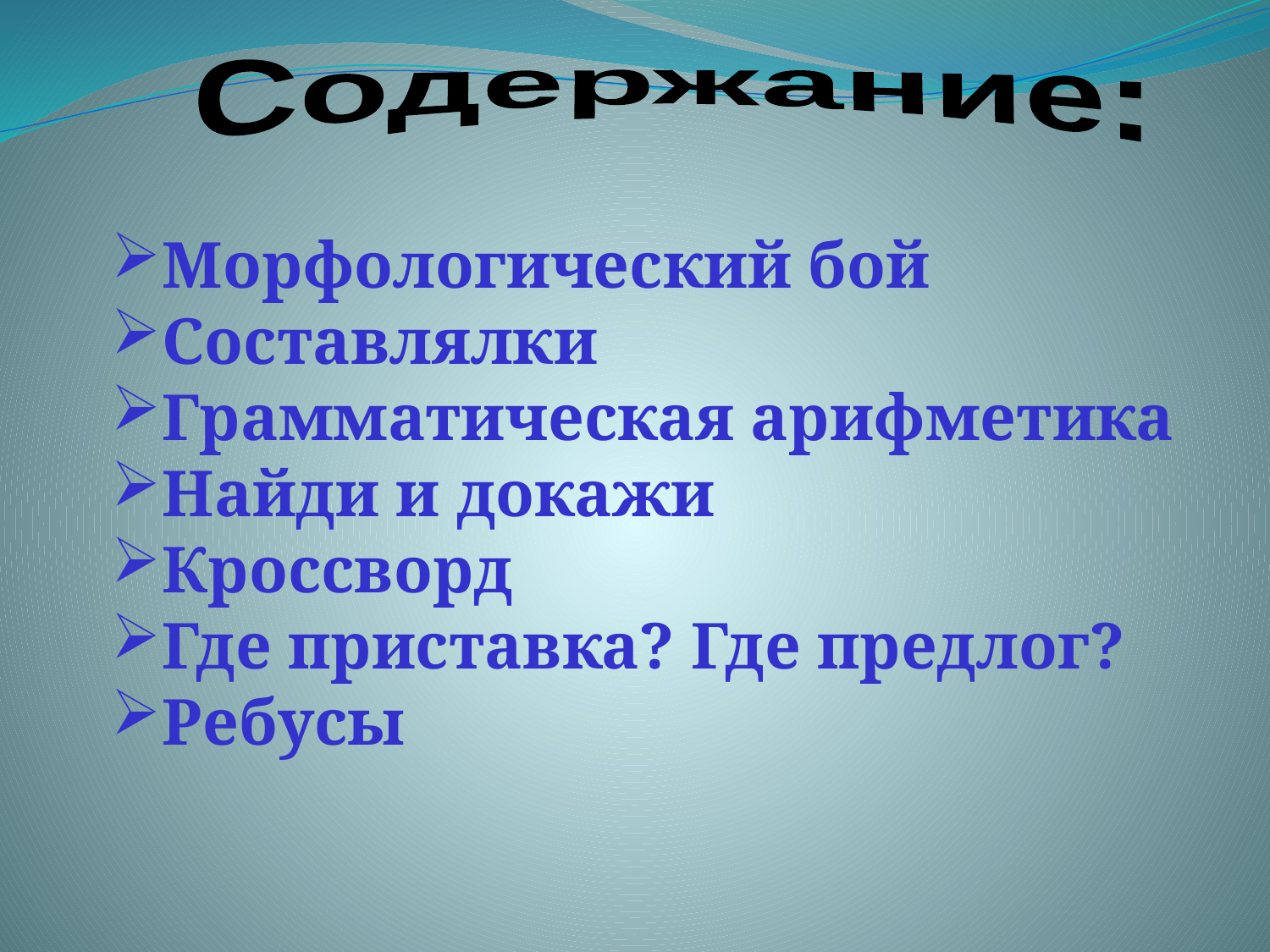

Содержание:
Морфологический бой
Составлялки
Грамматическая арифметика
Найди и докажи
Кроссворд
Где приставка? Где предлог?
Ребусы